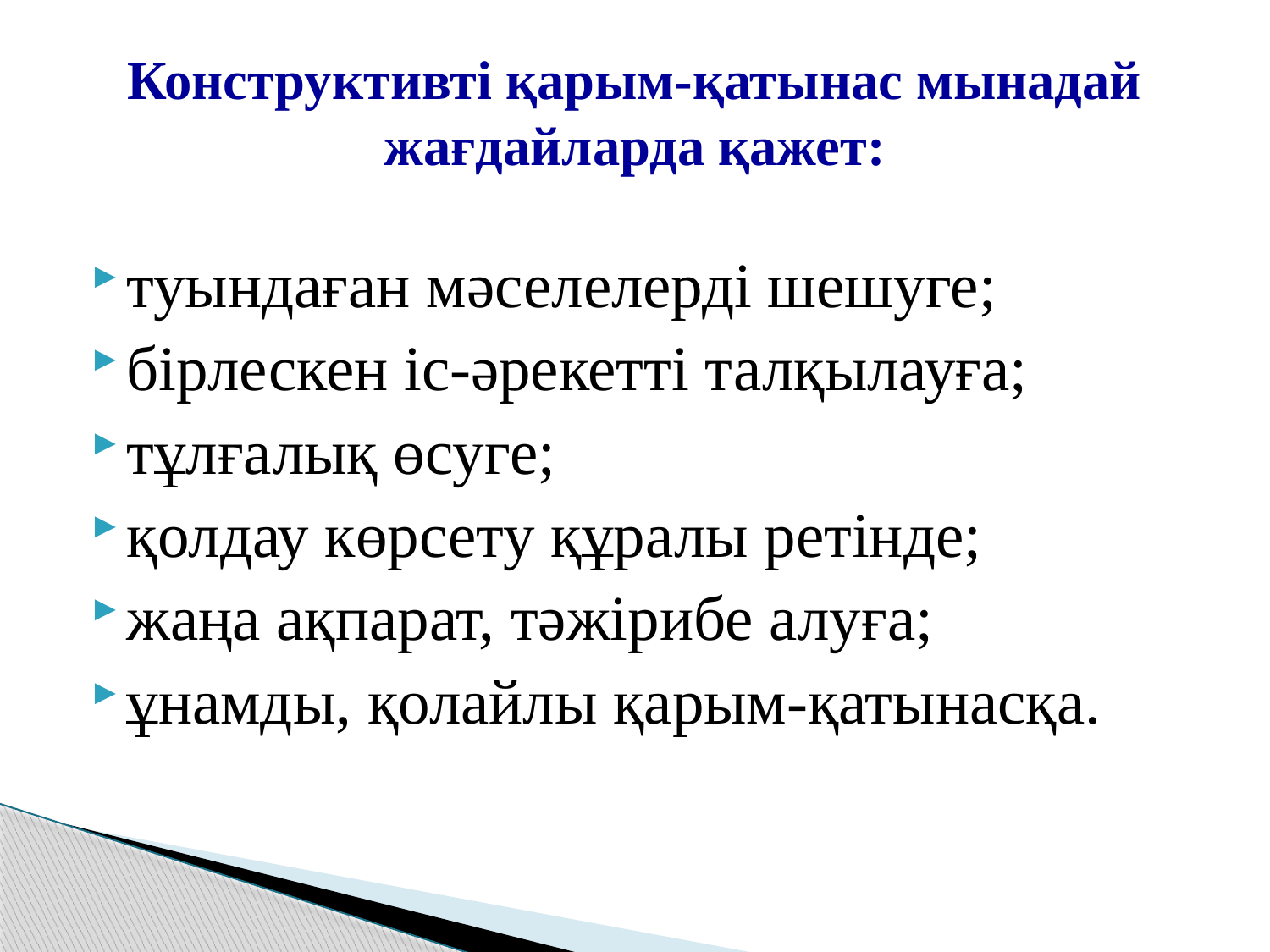

# Конструктивті қарым-қатынас мынадай жағдайларда қажет:
туындаған мәселелерді шешуге;
бірлескен іс-әрекетті талқылауға;
тұлғалық өсуге;
қолдау көрсету құралы ретінде;
жаңа ақпарат, тәжірибе алуға;
ұнамды, қолайлы қарым-қатынасқа.